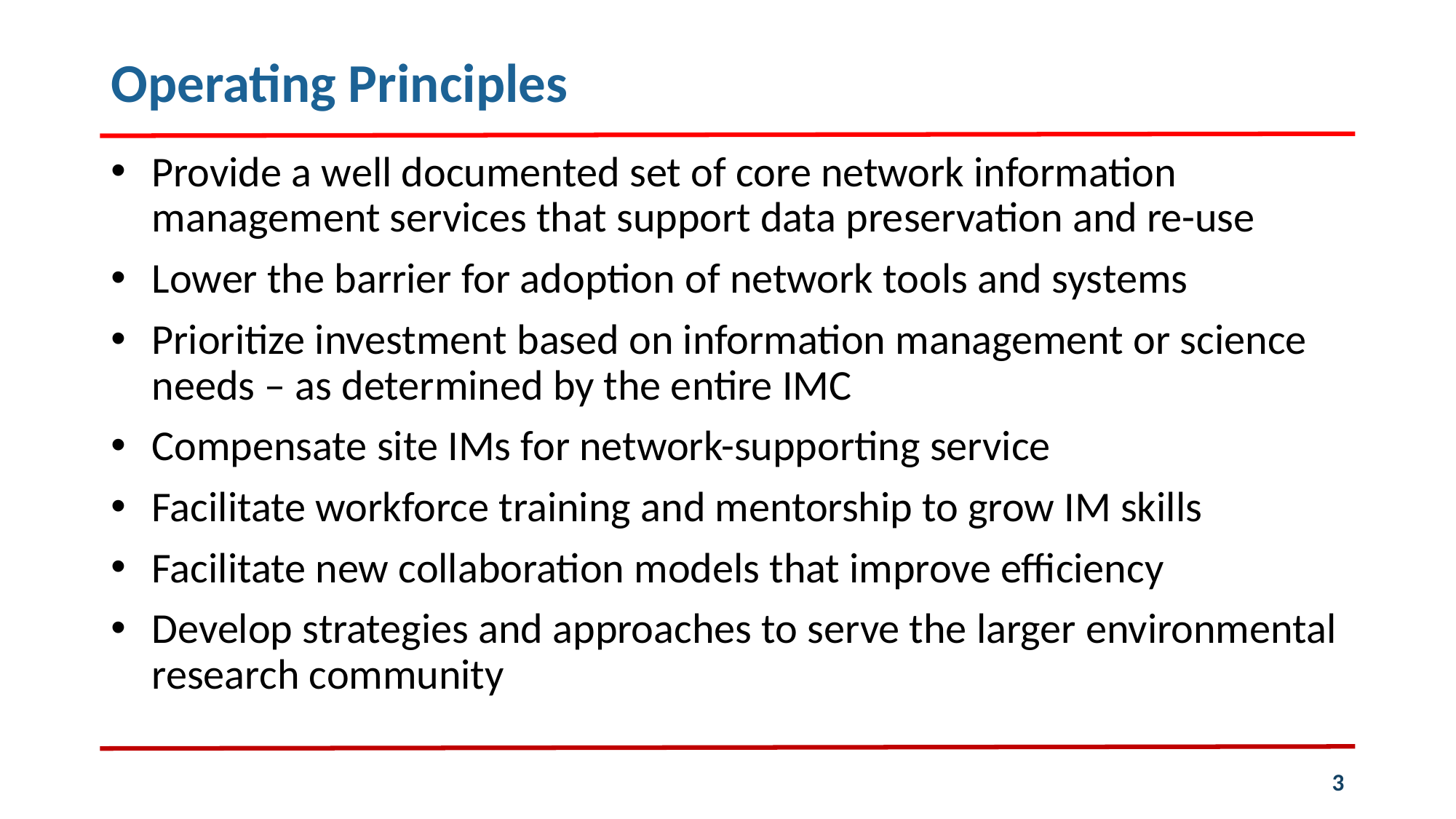

# Operating Principles
Provide a well documented set of core network information management services that support data preservation and re-use
Lower the barrier for adoption of network tools and systems
Prioritize investment based on information management or science needs – as determined by the entire IMC
Compensate site IMs for network-supporting service
Facilitate workforce training and mentorship to grow IM skills
Facilitate new collaboration models that improve efficiency
Develop strategies and approaches to serve the larger environmental research community
3